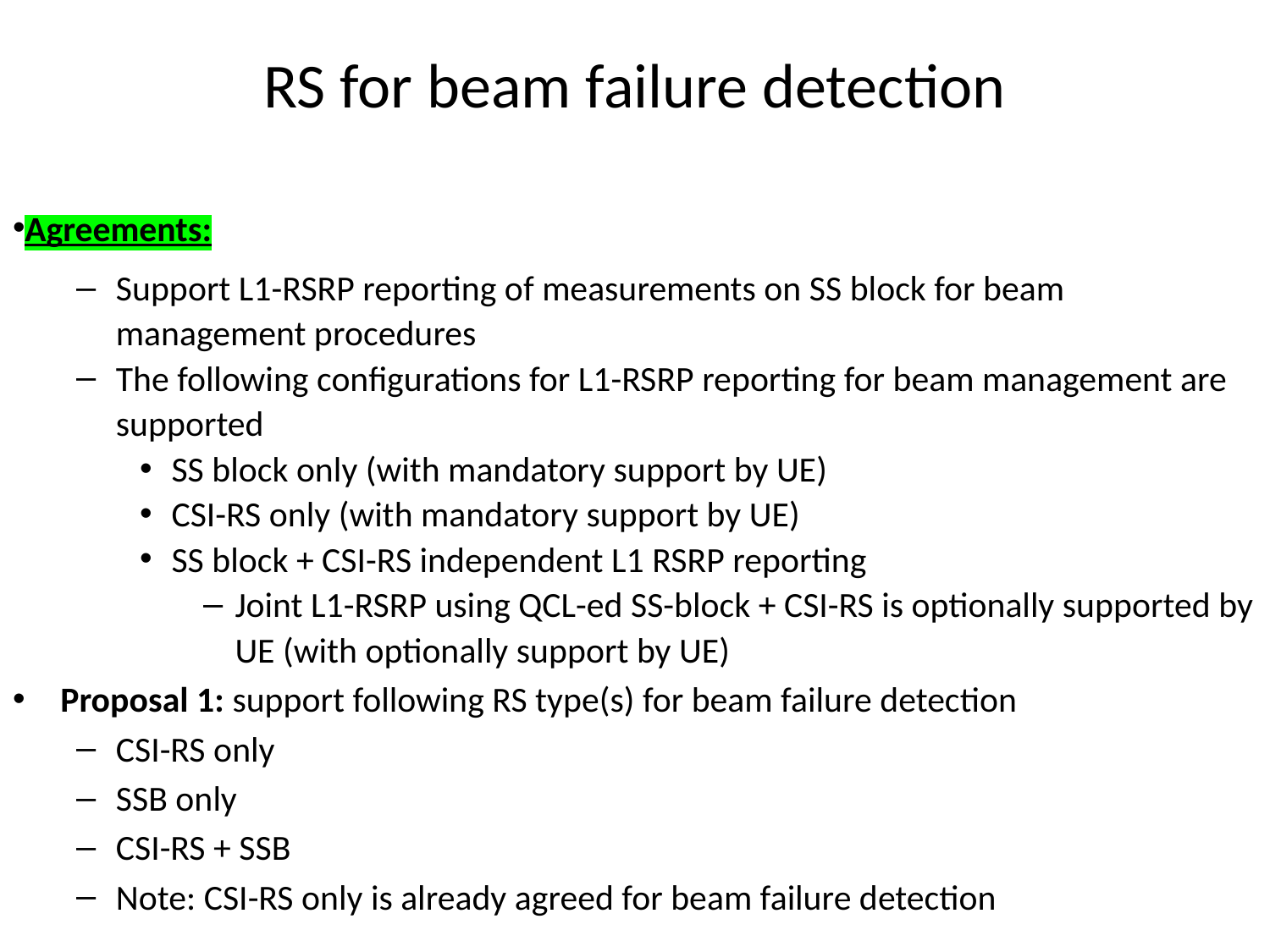

# RS for beam failure detection
Agreements:
Support L1-RSRP reporting of measurements on SS block for beam management procedures
The following configurations for L1-RSRP reporting for beam management are supported
SS block only (with mandatory support by UE)
CSI-RS only (with mandatory support by UE)
SS block + CSI-RS independent L1 RSRP reporting
Joint L1-RSRP using QCL-ed SS-block + CSI-RS is optionally supported by UE (with optionally support by UE)
Proposal 1: support following RS type(s) for beam failure detection
CSI-RS only
SSB only
CSI-RS + SSB
Note: CSI-RS only is already agreed for beam failure detection